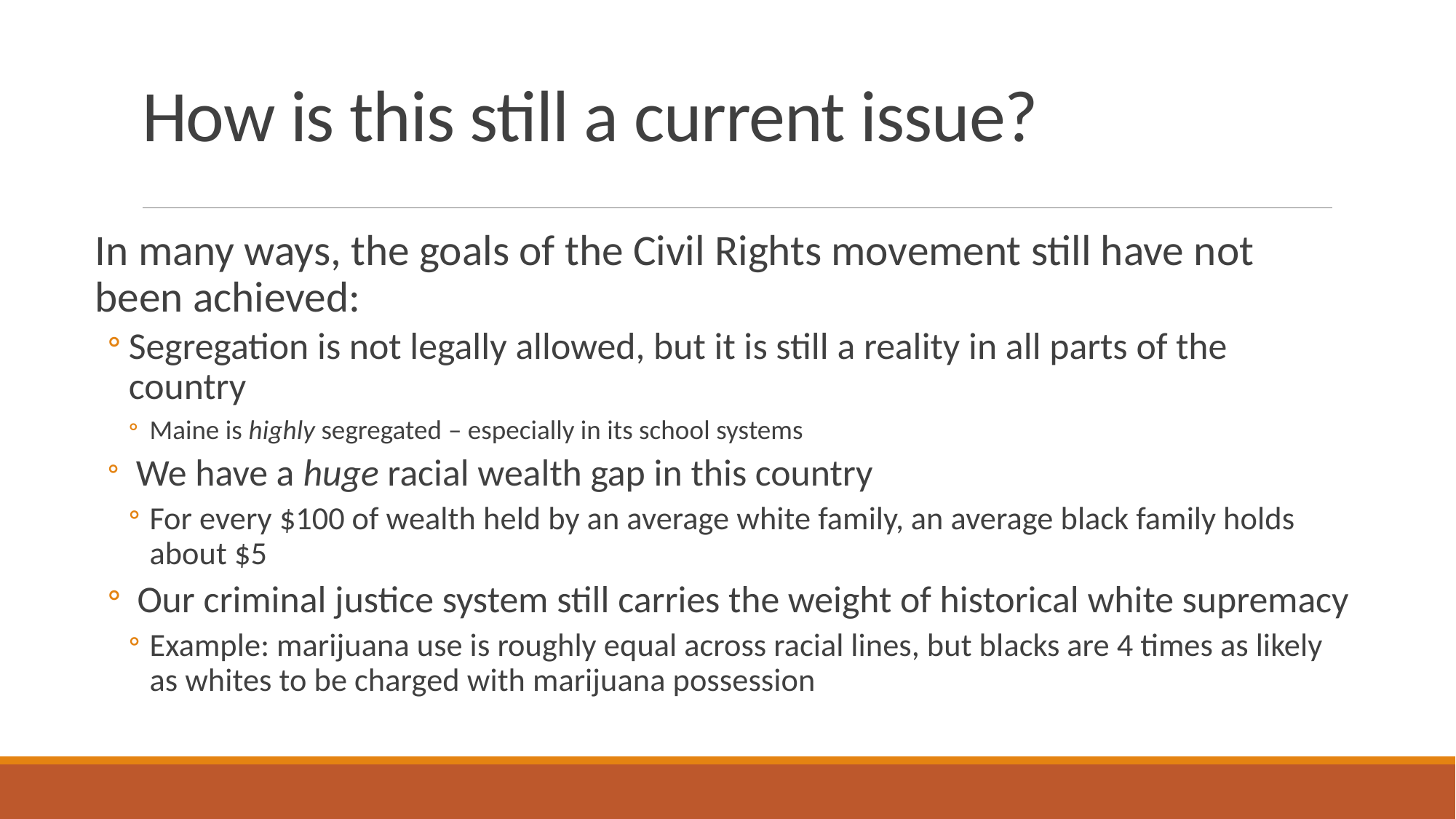

# How is this still a current issue?
In many ways, the goals of the Civil Rights movement still have not been achieved:
Segregation is not legally allowed, but it is still a reality in all parts of the country
Maine is highly segregated – especially in its school systems
 We have a huge racial wealth gap in this country
For every $100 of wealth held by an average white family, an average black family holds about $5
 Our criminal justice system still carries the weight of historical white supremacy
Example: marijuana use is roughly equal across racial lines, but blacks are 4 times as likely as whites to be charged with marijuana possession